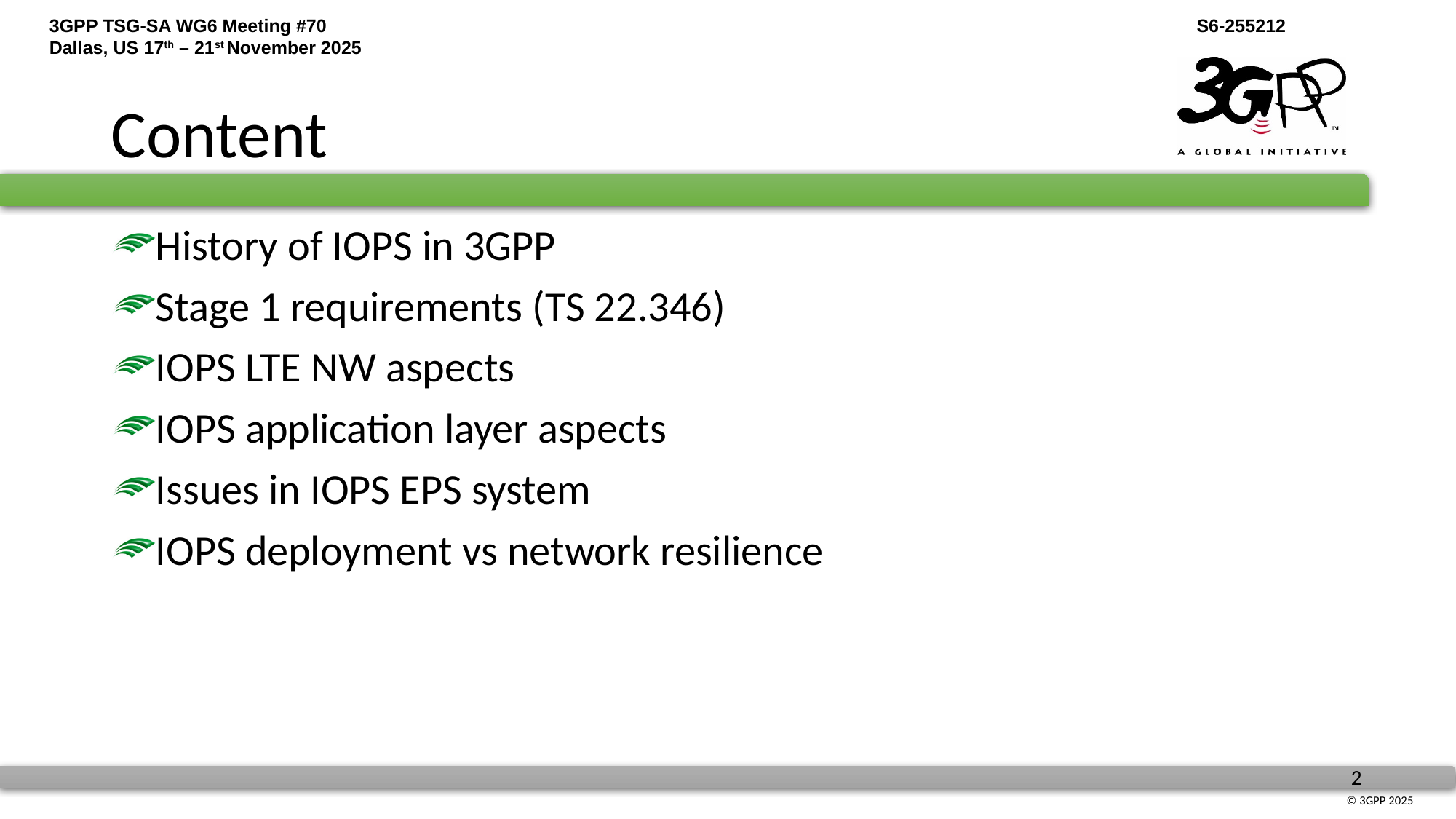

# Content
History of IOPS in 3GPP
Stage 1 requirements (TS 22.346)
IOPS LTE NW aspects
IOPS application layer aspects
Issues in IOPS EPS system
IOPS deployment vs network resilience